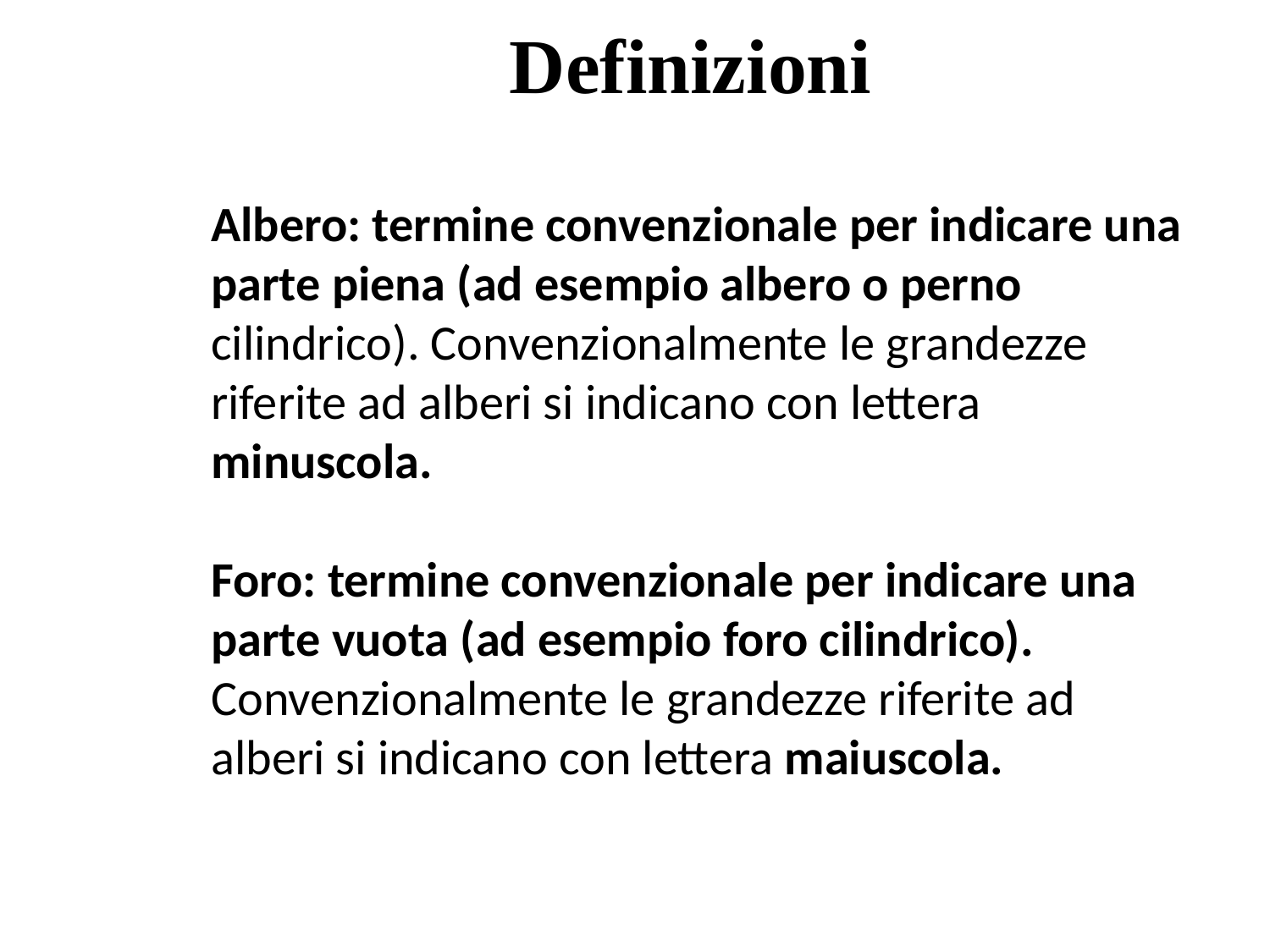

Definizioni
Albero: termine convenzionale per indicare una parte piena (ad esempio albero o perno cilindrico). Convenzionalmente le grandezze riferite ad alberi si indicano con lettera minuscola.

Foro: termine convenzionale per indicare una parte vuota (ad esempio foro cilindrico). Convenzionalmente le grandezze riferite ad alberi si indicano con lettera maiuscola.